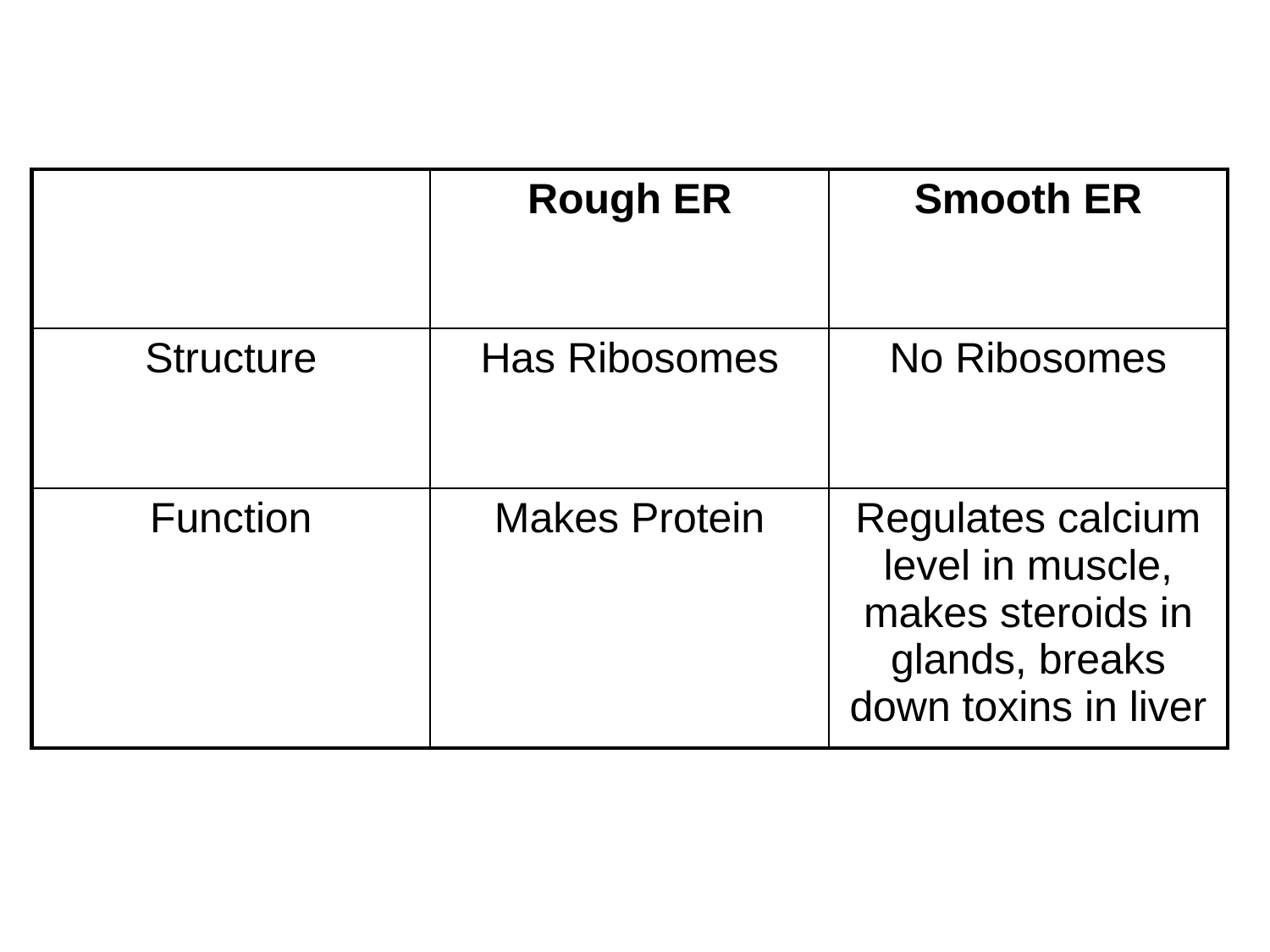

|  | Rough ER | Smooth ER |
| --- | --- | --- |
| Structure | Has Ribosomes | No Ribosomes |
| Function | Makes Protein | Regulates calcium level in muscle, makes steroids in glands, breaks down toxins in liver |